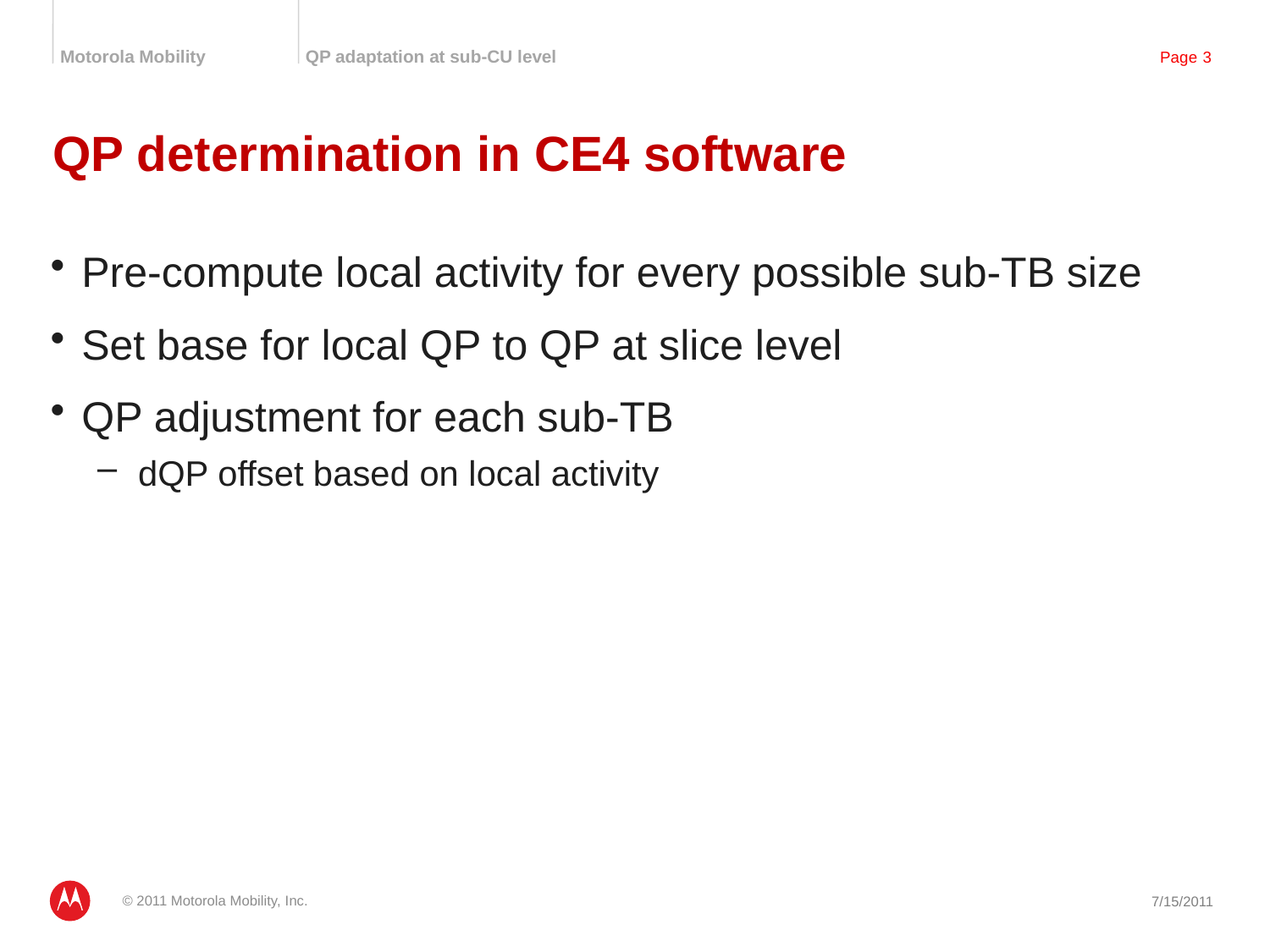

# QP determination in CE4 software
Pre-compute local activity for every possible sub-TB size
Set base for local QP to QP at slice level
QP adjustment for each sub-TB
dQP offset based on local activity

© 2011 Motorola Mobility, Inc.
7/15/2011